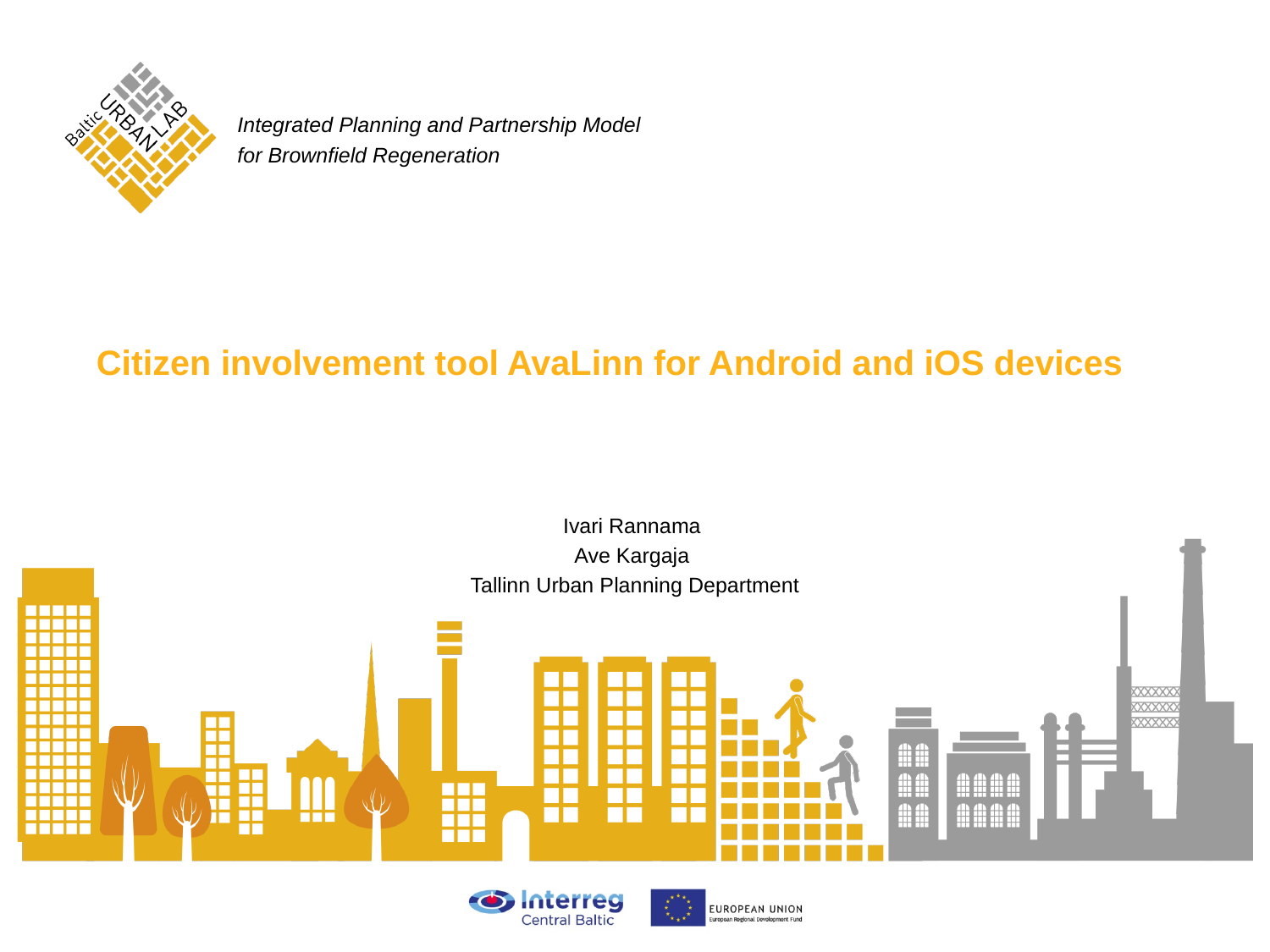

# Citizen involvement tool AvaLinn for Android and iOS devices
Ivari Rannama
Ave Kargaja
Tallinn Urban Planning Department